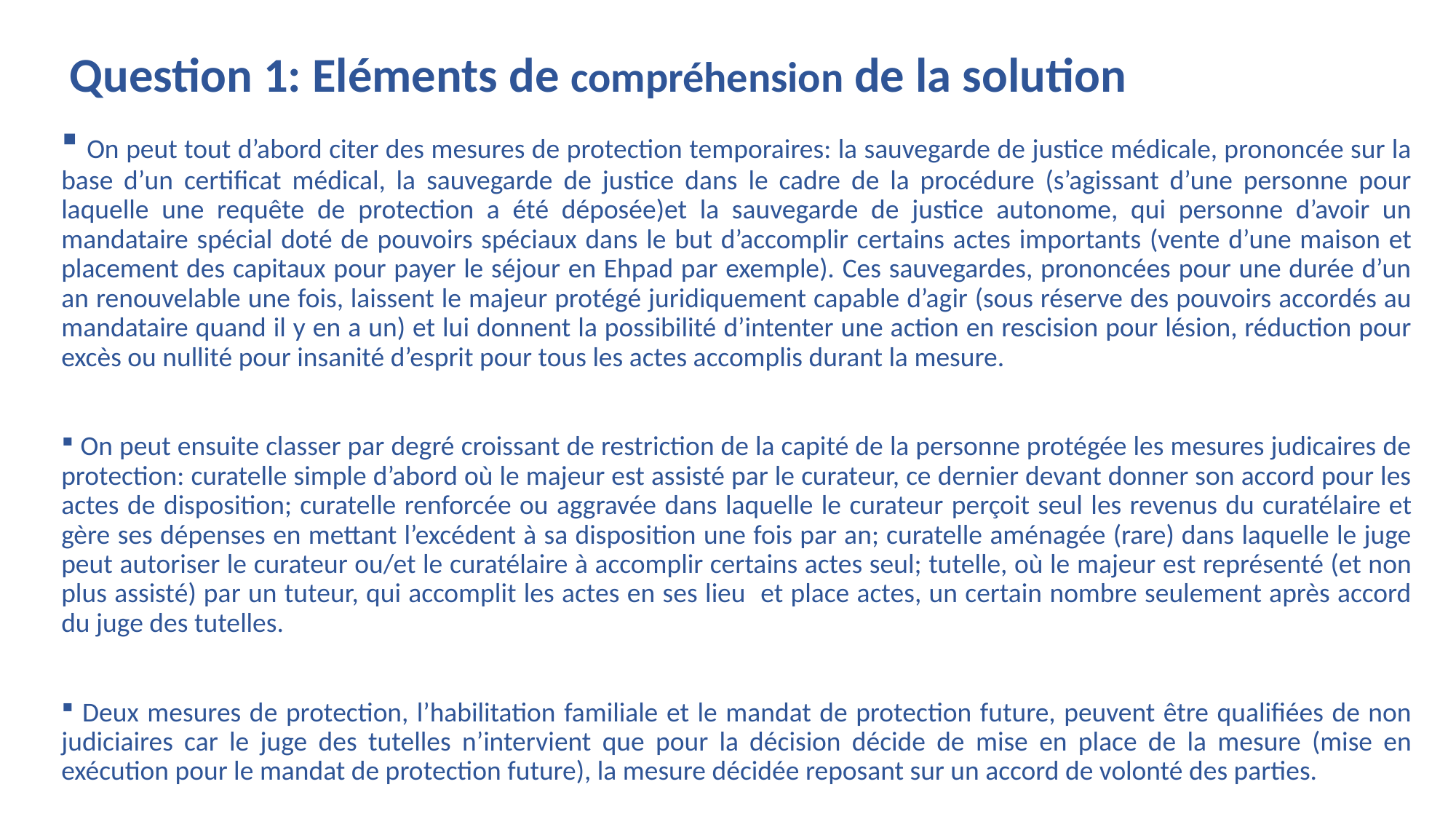

# Question 1: Eléments de compréhension de la solution
 On peut tout d’abord citer des mesures de protection temporaires: la sauvegarde de justice médicale, prononcée sur la base d’un certificat médical, la sauvegarde de justice dans le cadre de la procédure (s’agissant d’une personne pour laquelle une requête de protection a été déposée)et la sauvegarde de justice autonome, qui personne d’avoir un mandataire spécial doté de pouvoirs spéciaux dans le but d’accomplir certains actes importants (vente d’une maison et placement des capitaux pour payer le séjour en Ehpad par exemple). Ces sauvegardes, prononcées pour une durée d’un an renouvelable une fois, laissent le majeur protégé juridiquement capable d’agir (sous réserve des pouvoirs accordés au mandataire quand il y en a un) et lui donnent la possibilité d’intenter une action en rescision pour lésion, réduction pour excès ou nullité pour insanité d’esprit pour tous les actes accomplis durant la mesure.

 On peut ensuite classer par degré croissant de restriction de la capité de la personne protégée les mesures judicaires de protection: curatelle simple d’abord où le majeur est assisté par le curateur, ce dernier devant donner son accord pour les actes de disposition; curatelle renforcée ou aggravée dans laquelle le curateur perçoit seul les revenus du curatélaire et gère ses dépenses en mettant l’excédent à sa disposition une fois par an; curatelle aménagée (rare) dans laquelle le juge peut autoriser le curateur ou/et le curatélaire à accomplir certains actes seul; tutelle, où le majeur est représenté (et non plus assisté) par un tuteur, qui accomplit les actes en ses lieu  et place actes, un certain nombre seulement après accord du juge des tutelles.

 Deux mesures de protection, l’habilitation familiale et le mandat de protection future, peuvent être qualifiées de non judiciaires car le juge des tutelles n’intervient que pour la décision décide de mise en place de la mesure (mise en exécution pour le mandat de protection future), la mesure décidée reposant sur un accord de volonté des parties.